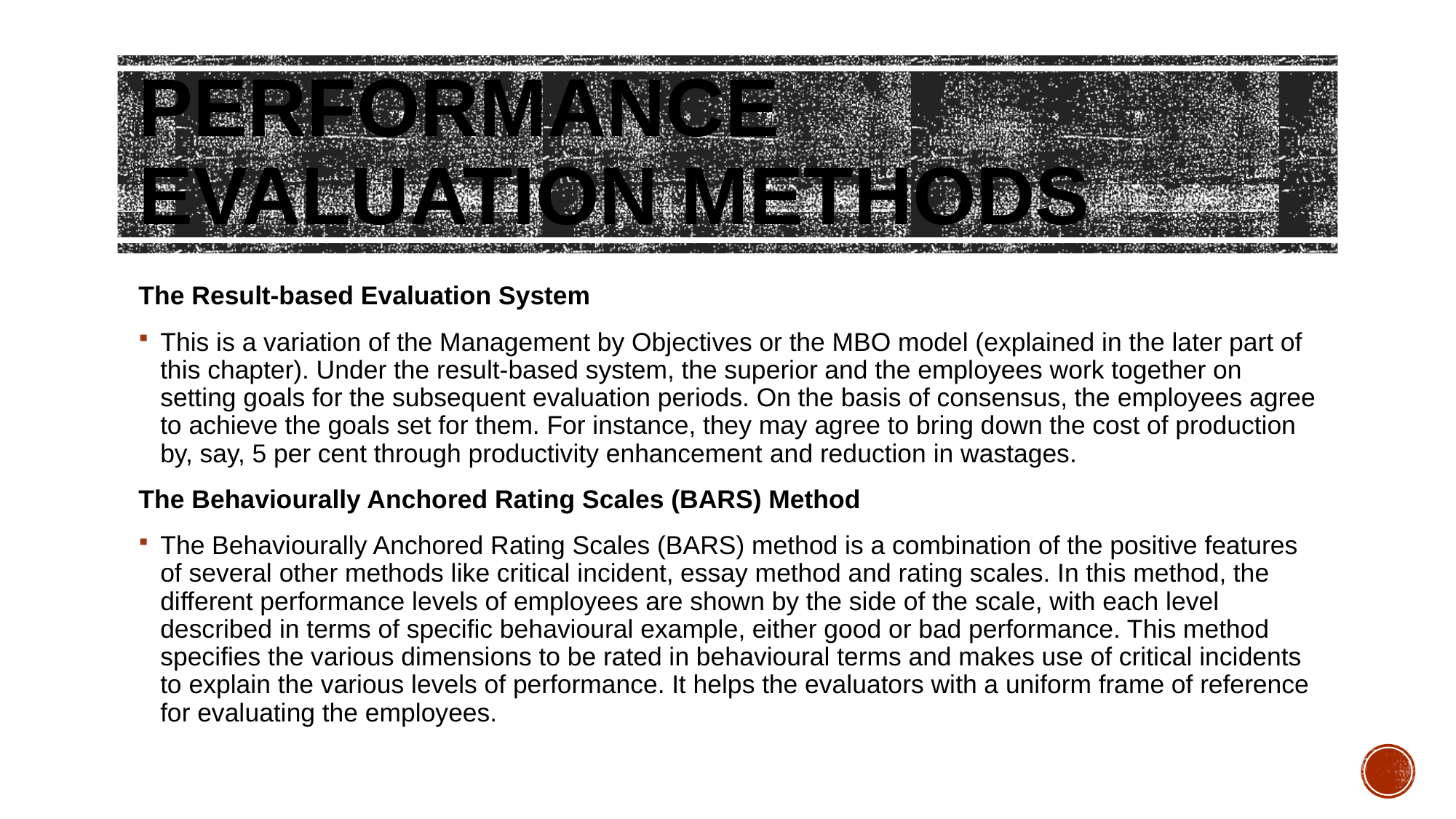

# Performance Evaluation Methods

The Result-based Evaluation System
This is a variation of the Management by Objectives or the MBO model (explained in the later part of this chapter). Under the result-based system, the superior and the employees work together on setting goals for the subsequent evaluation periods. On the basis of consensus, the employees agree to achieve the goals set for them. For instance, they may agree to bring down the cost of production by, say, 5 per cent through productivity enhancement and reduction in wastages.
The Behaviourally Anchored Rating Scales (BARS) Method
The Behaviourally Anchored Rating Scales (BARS) method is a combination of the positive features of several other methods like critical incident, essay method and rating scales. In this method, the different performance levels of employees are shown by the side of the scale, with each level described in terms of specific behavioural example, either good or bad performance. This method specifies the various dimensions to be rated in behavioural terms and makes use of critical incidents to explain the various levels of performance. It helps the evaluators with a uniform frame of reference for evaluating the employees.